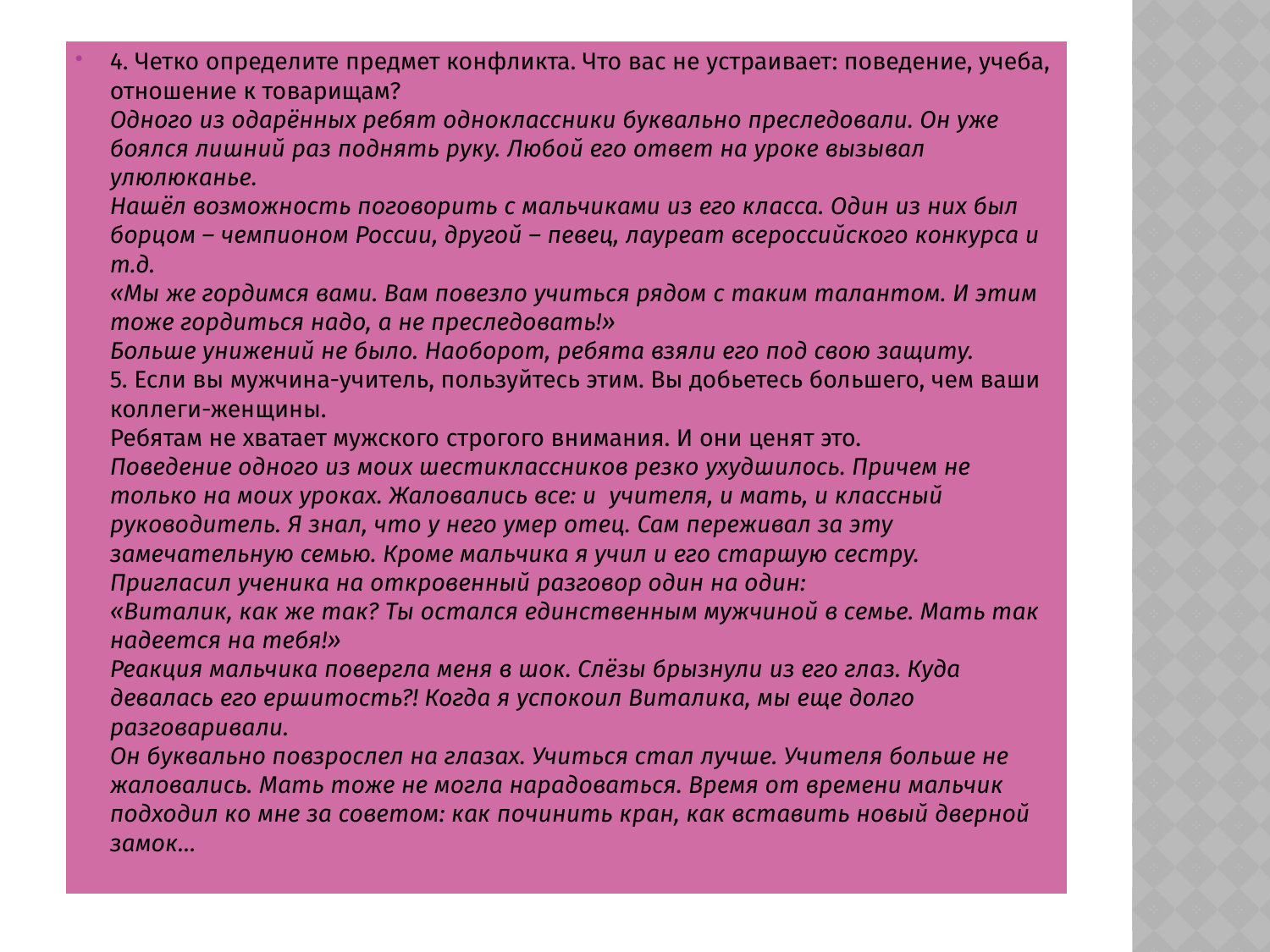

4. Четко определите предмет конфликта. Что вас не устраивает: поведение, учеба, отношение к товарищам?
Одного из одарённых ребят одноклассники буквально преследовали. Он уже боялся лишний раз поднять руку. Любой его ответ на уроке вызывал улюлюканье.
Нашёл возможность поговорить с мальчиками из его класса. Один из них был борцом – чемпионом России, другой – певец, лауреат всероссийского конкурса и т.д.
«Мы же гордимся вами. Вам повезло учиться рядом с таким талантом. И этим тоже гордиться надо, а не преследовать!»
Больше унижений не было. Наоборот, ребята взяли его под свою защиту.
5. Если вы мужчина-учитель, пользуйтесь этим. Вы добьетесь большего, чем ваши коллеги-женщины.
Ребятам не хватает мужского строгого внимания. И они ценят это.
Поведение одного из моих шестиклассников резко ухудшилось. Причем не только на моих уроках. Жаловались все: и  учителя, и мать, и классный руководитель. Я знал, что у него умер отец. Сам переживал за эту замечательную семью. Кроме мальчика я учил и его старшую сестру.
Пригласил ученика на откровенный разговор один на один:
«Виталик, как же так? Ты остался единственным мужчиной в семье. Мать так надеется на тебя!»
Реакция мальчика повергла меня в шок. Слёзы брызнули из его глаз. Куда девалась его ершитость?! Когда я успокоил Виталика, мы еще долго разговаривали.
Он буквально повзрослел на глазах. Учиться стал лучше. Учителя больше не жаловались. Мать тоже не могла нарадоваться. Время от времени мальчик подходил ко мне за советом: как починить кран, как вставить новый дверной замок…